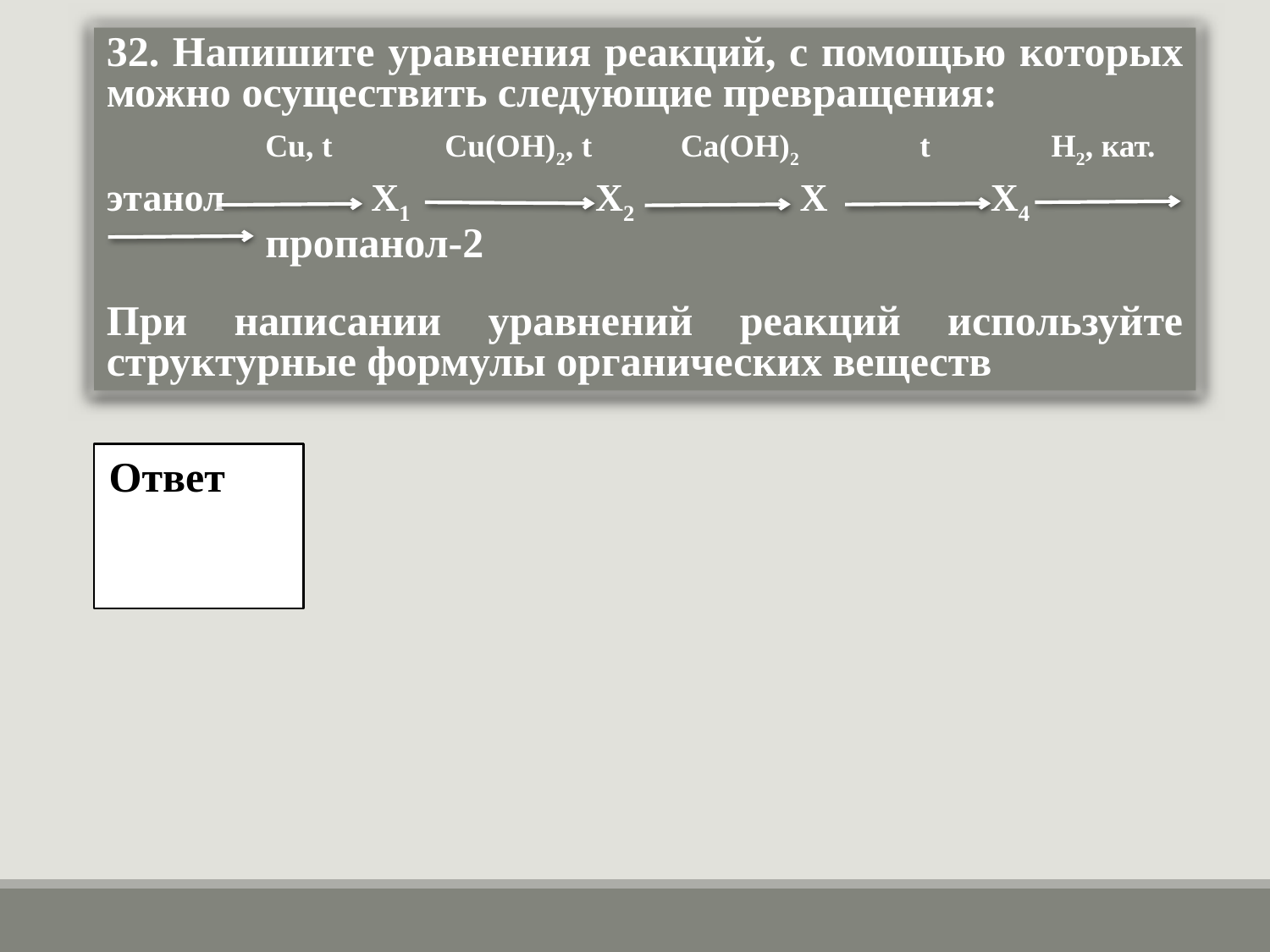

32. Напишите уравнения реакций, с помощью которых можно осуществить следующие превращения:
               Cu, t              Cu(OH)2, t           Ca(OH)2               t               H2, кат.
этанол               X1                   X2                 X                X4
               пропанол-2

При написании уравнений реакций используйте структурные формулы органических веществ
Ответ